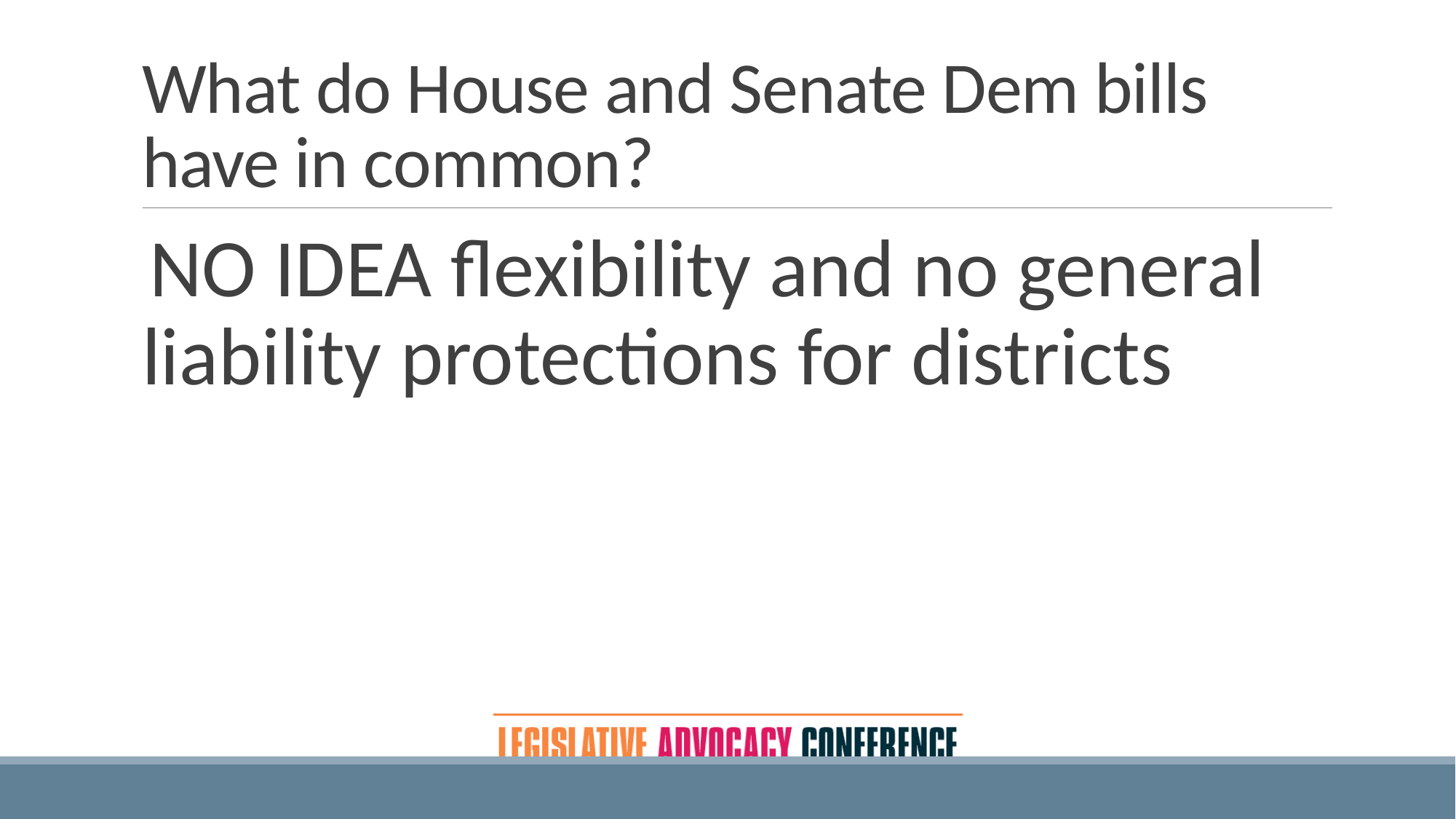

# What do House and Senate Dem bills have in common?
NO IDEA flexibility and no general liability protections for districts